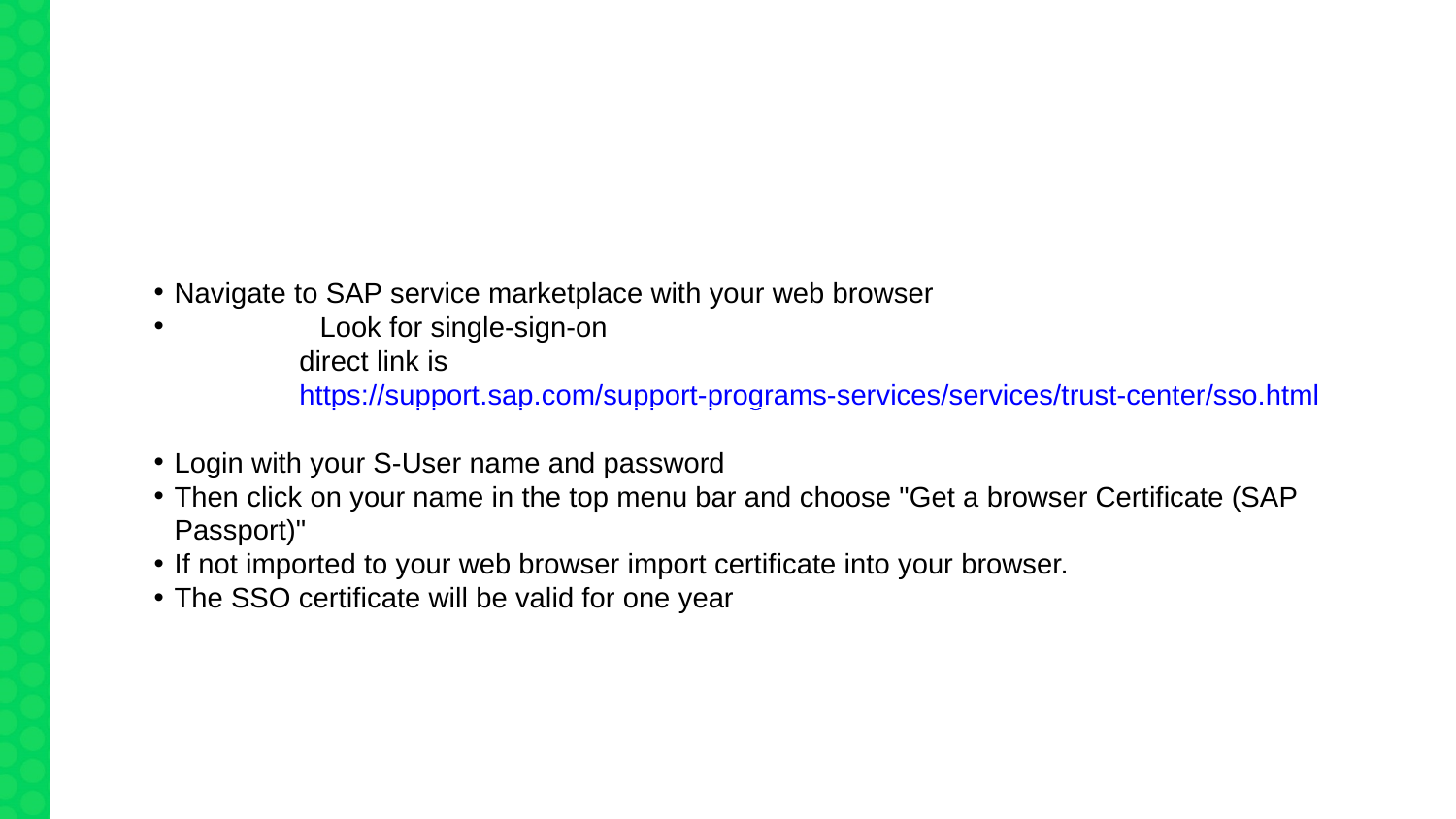

Howto create a Single Sign On certificate for the SAP S-User

Navigate to SAP service marketplace with your web browser
	Look for single-sign-on
	direct link is
	https://support.sap.com/support-programs-services/services/trust-center/sso.html

Login with your S-User name and password
Then click on your name in the top menu bar and choose "Get a browser Certificate (SAP Passport)"
If not imported to your web browser import certificate into your browser.
The SSO certificate will be valid for one year